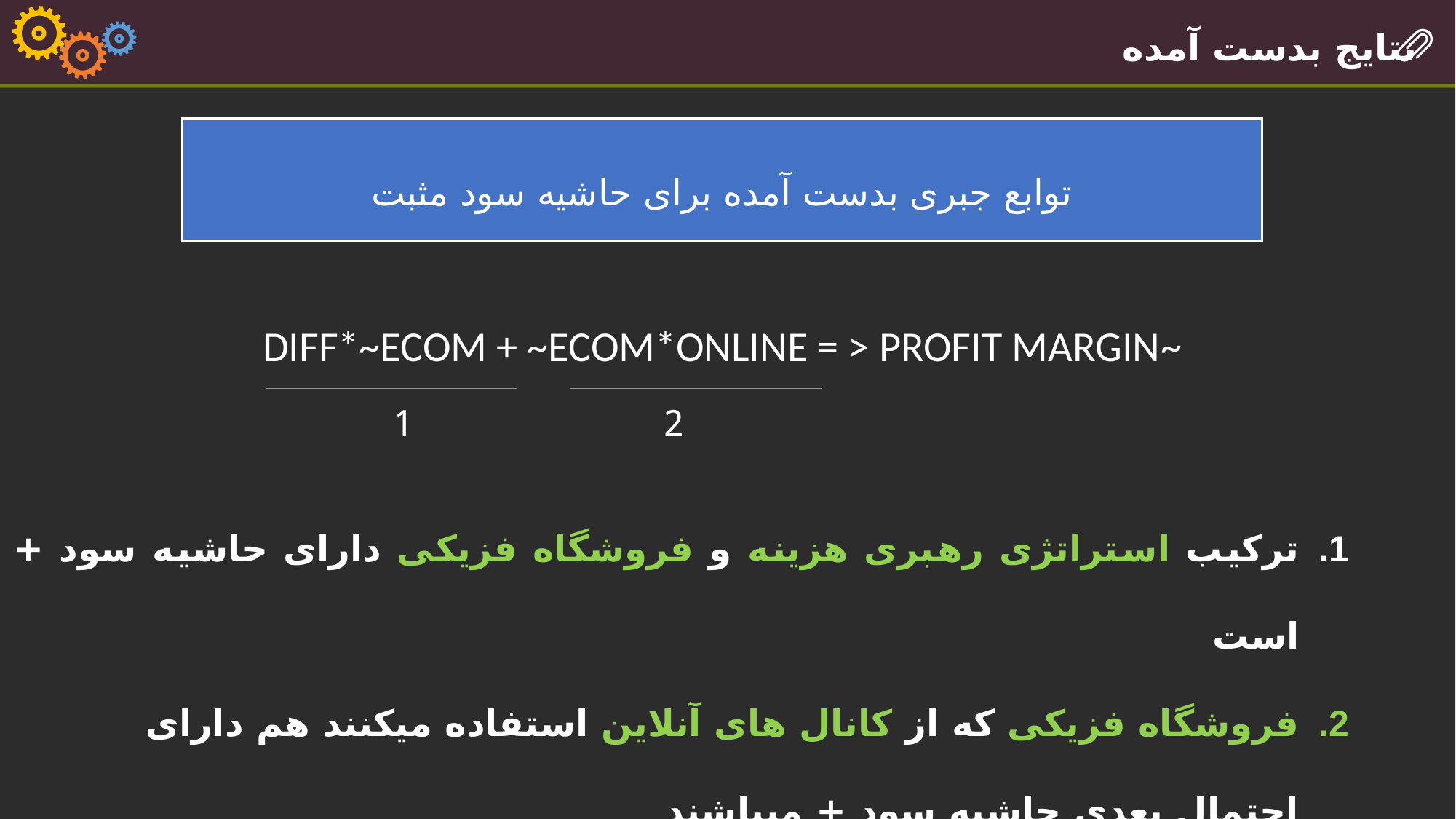

نتایج بدست آمده

توابع جبری بدست آمده برای حاشیه سود مثبت
~DIFF*~ECOM + ~ECOM*ONLINE = > PROFIT MARGIN
1
2
ترکیب استراتژی رهبری هزینه و فروشگاه فزیکی دارای حاشیه سود + است
فروشگاه فزیکی که از کانال های آنلاین استفاده میکنند هم دارای احتمال بعدی حاشیه سود + میباشند